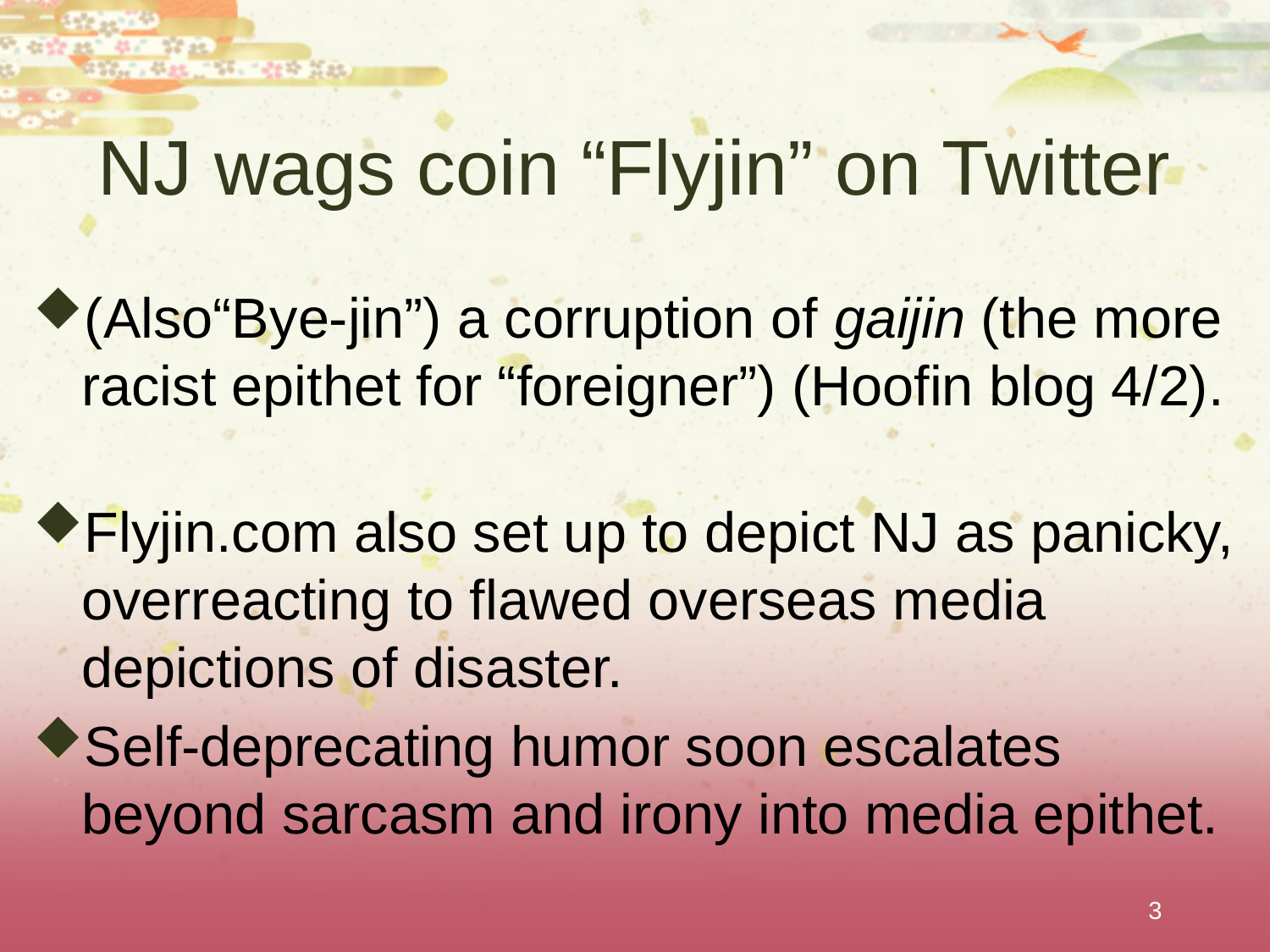

# NJ wags coin “Flyjin” on Twitter
(Also“Bye-jin”) a corruption of gaijin (the more racist epithet for “foreigner”) (Hoofin blog 4/2).
Flyjin.com also set up to depict NJ as panicky, overreacting to flawed overseas media depictions of disaster.
Self-deprecating humor soon escalates beyond sarcasm and irony into media epithet.
3